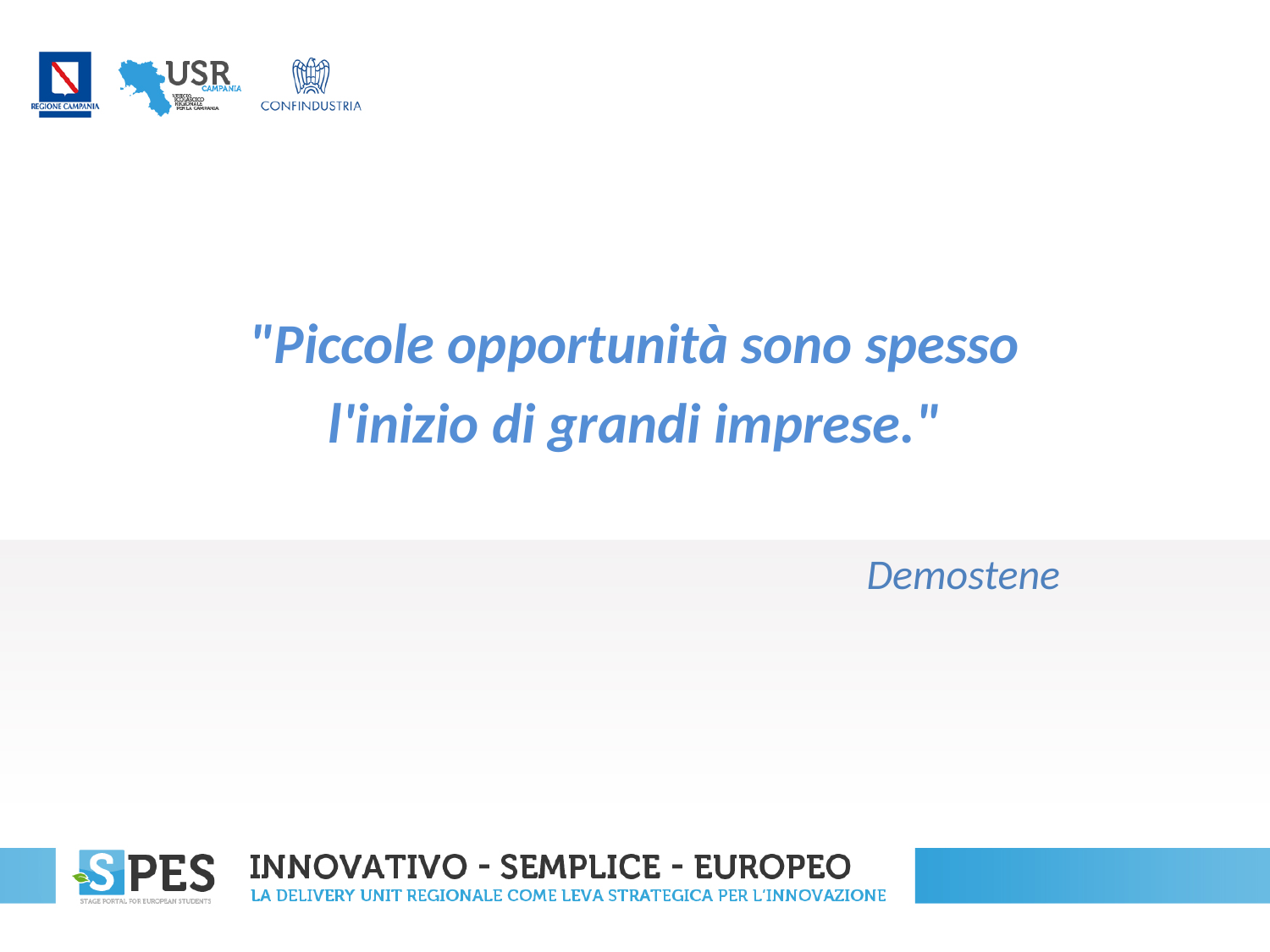

"Piccole opportunità sono spesso
 l'inizio di grandi imprese."
                                                Demostene